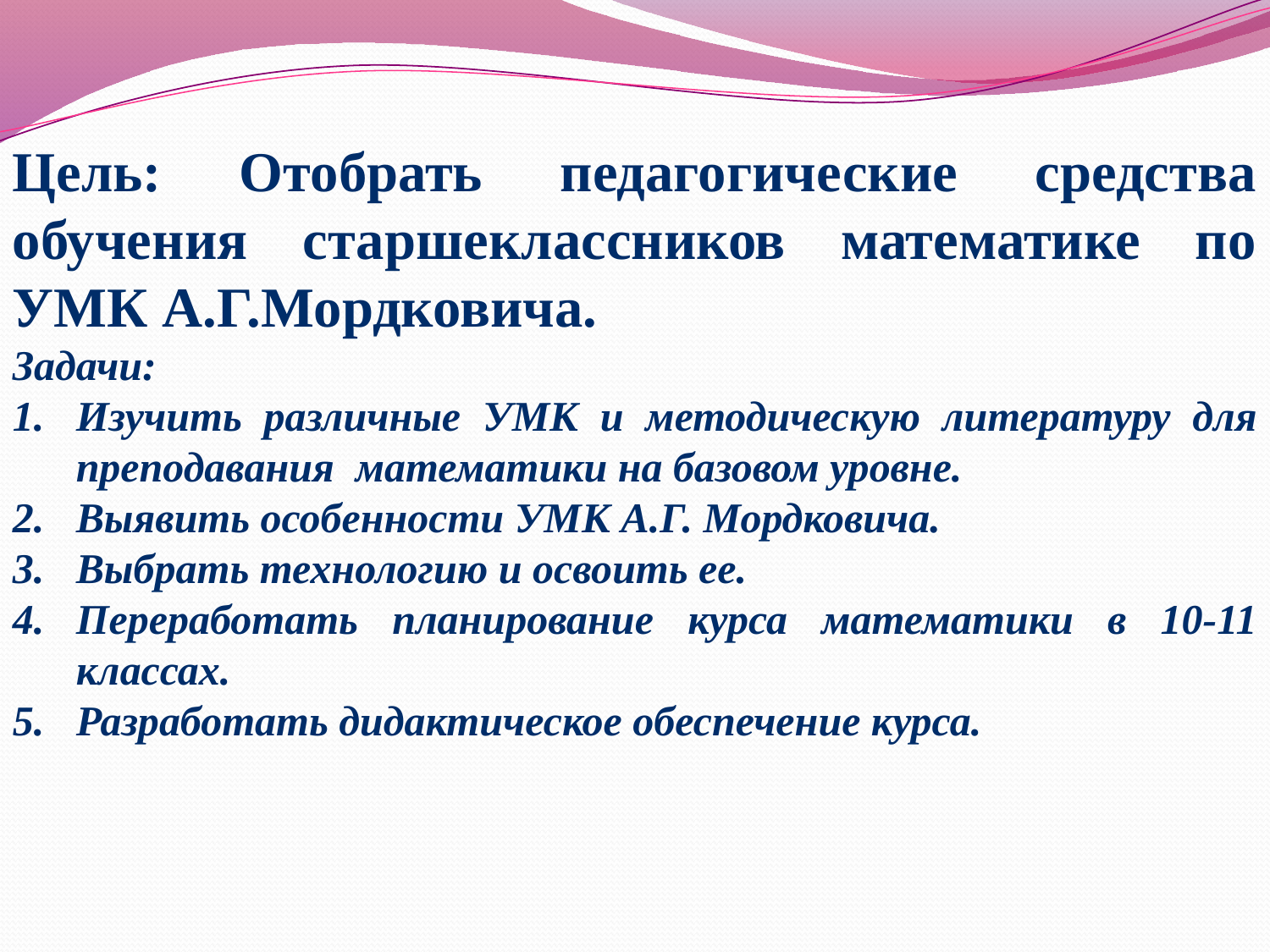

Цель: Отобрать педагогические средства обучения старшеклассников математике по УМК А.Г.Мордковича.
Задачи:
Изучить различные УМК и методическую литературу для преподавания  математики на базовом уровне.
Выявить особенности УМК А.Г. Мордковича.
Выбрать технологию и освоить ее.
Переработать планирование курса математики в 10-11 классах.
Разработать дидактическое обеспечение курса.